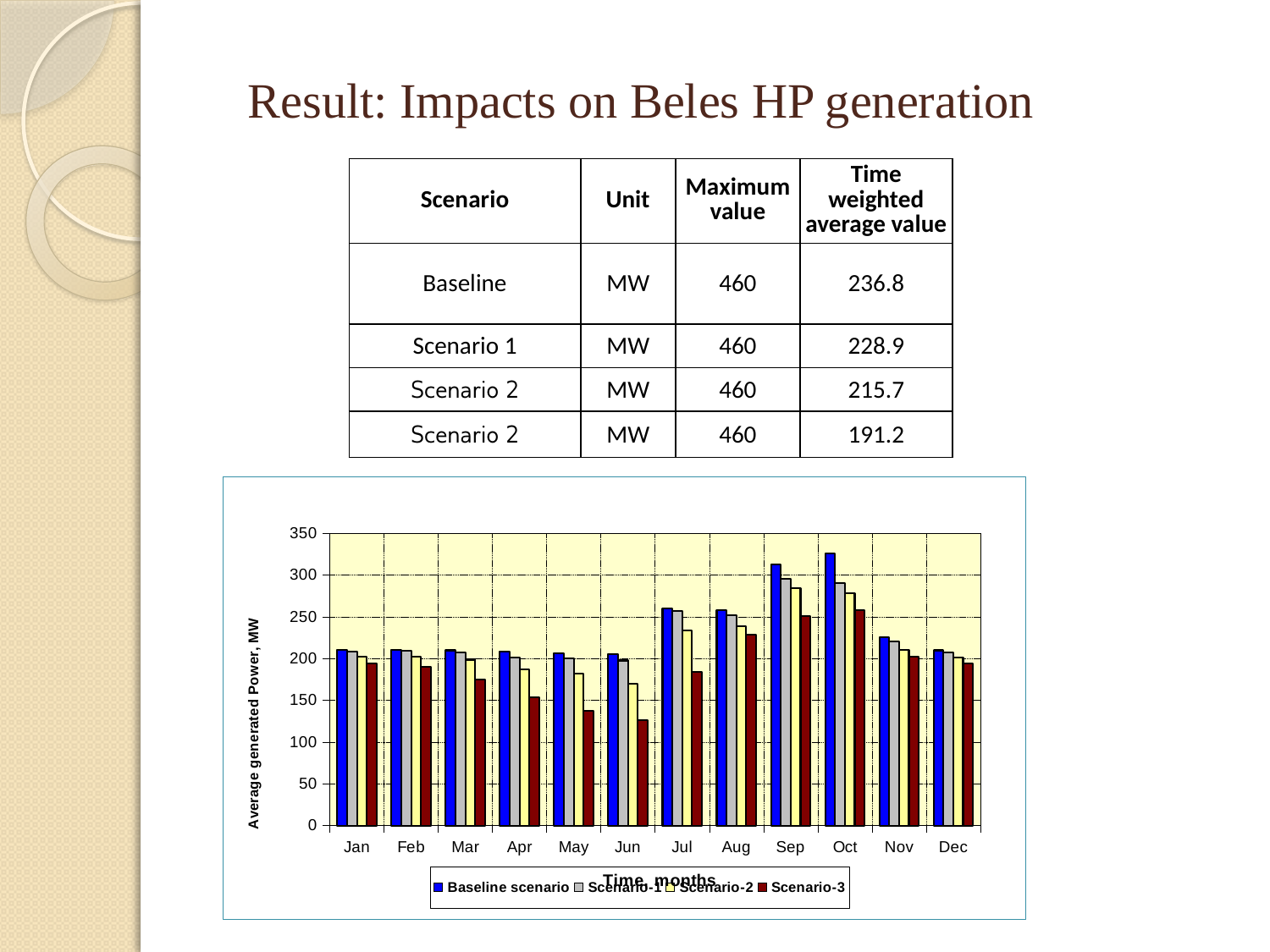

# Result: Impacts on Beles HP generation
| Scenario | Unit | Maximum value | Time weighted average value |
| --- | --- | --- | --- |
| Baseline | MW | 460 | 236.8 |
| Scenario 1 | MW | 460 | 228.9 |
| Scenario 2 | MW | 460 | 215.7 |
| Scenario 2 | MW | 460 | 191.2 |

### Chart

| Category |  |  |  |  |
|---|---|---|---|---|
| Jan | 209.8289195869569 | 208.43474300000017 | 202.38591280434795 | 194.2491521739127 |
| Feb | 210.01693671739147 | 208.8400009130436 | 202.5947768478262 | 190.1988245434783 |
| Mar | 209.7600006086958 | 207.30330273913052 | 198.63371641304357 | 174.80000456521745 |
| Apr | 207.95314943478277 | 201.50174626086968 | 187.05199843478277 | 153.82749645652225 |
| May | 206.08000030434798 | 200.54732278260883 | 181.5349880652175 | 137.09154323478242 |
| Jun | 205.50502639130448 | 197.67084328695645 | 169.4798860000001 | 126.40936378260872 |
| Jul | 260.2307333913042 | 256.63988934782674 | 233.21401289130412 | 183.83581434782604 |
| Aug | 258.3304248260871 | 252.1200278260872 | 238.55681067391333 | 228.61255886956505 |
| Sep | 312.29017884782564 | 295.0997418260871 | 283.8562027391307 | 251.06558310869573 |
| Oct | 325.39251954347793 | 290.07131349999946 | 277.7109656521736 | 257.75385128260865 |
| Nov | 225.2123288695653 | 220.35056058695665 | 210.36813093478267 | 202.49009589130438 |
| Dec | 209.7600006086958 | 207.5089282391306 | 201.44478700000013 | 193.6744283913044 |